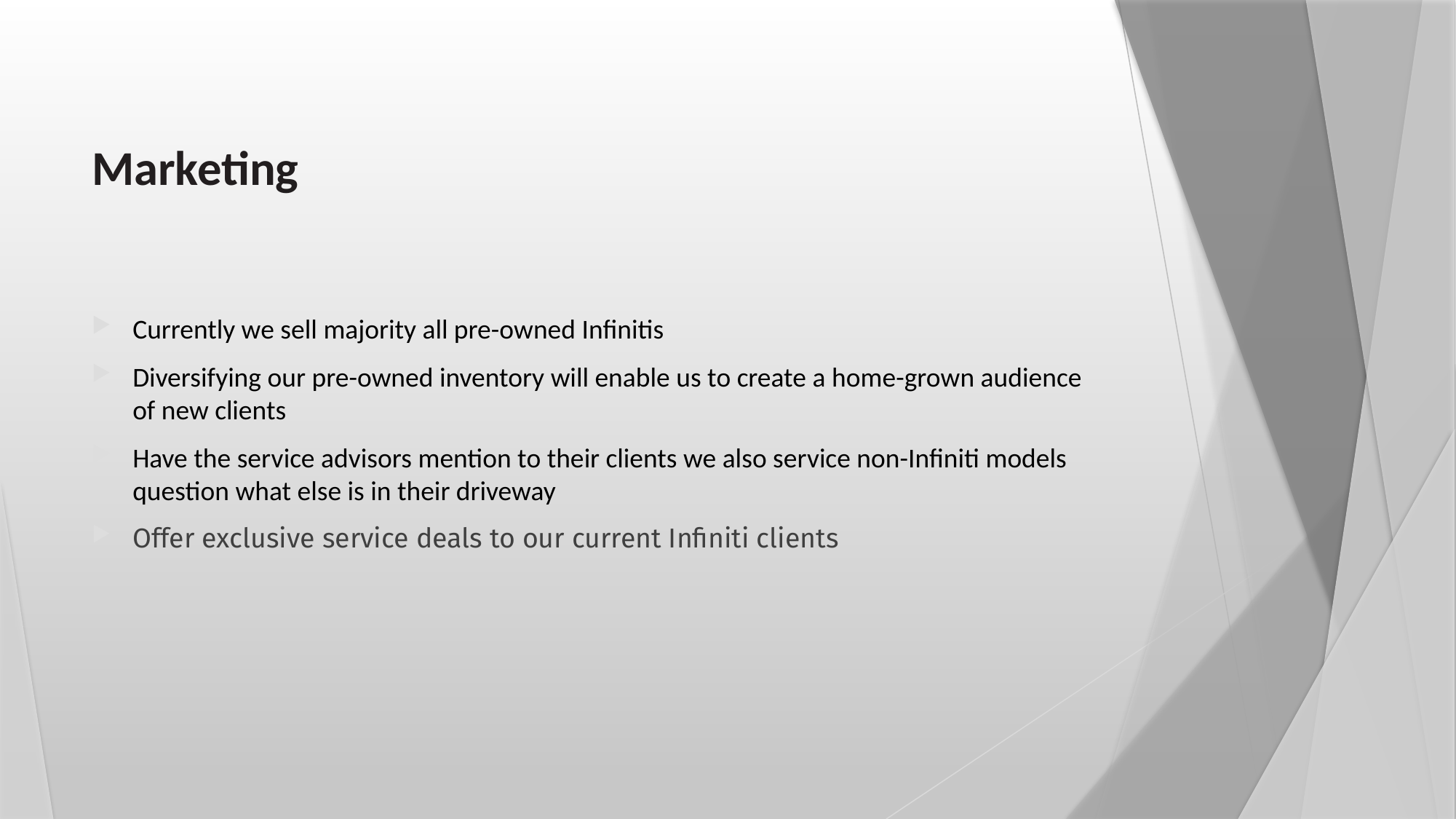

# Marketing

Currently we sell majority all pre-owned Infinitis
Diversifying our pre-owned inventory will enable us to create a home-grown audience of new clients
Have the service advisors mention to their clients we also service non-Infiniti models question what else is in their driveway
Offer exclusive service deals to our current Infiniti clients